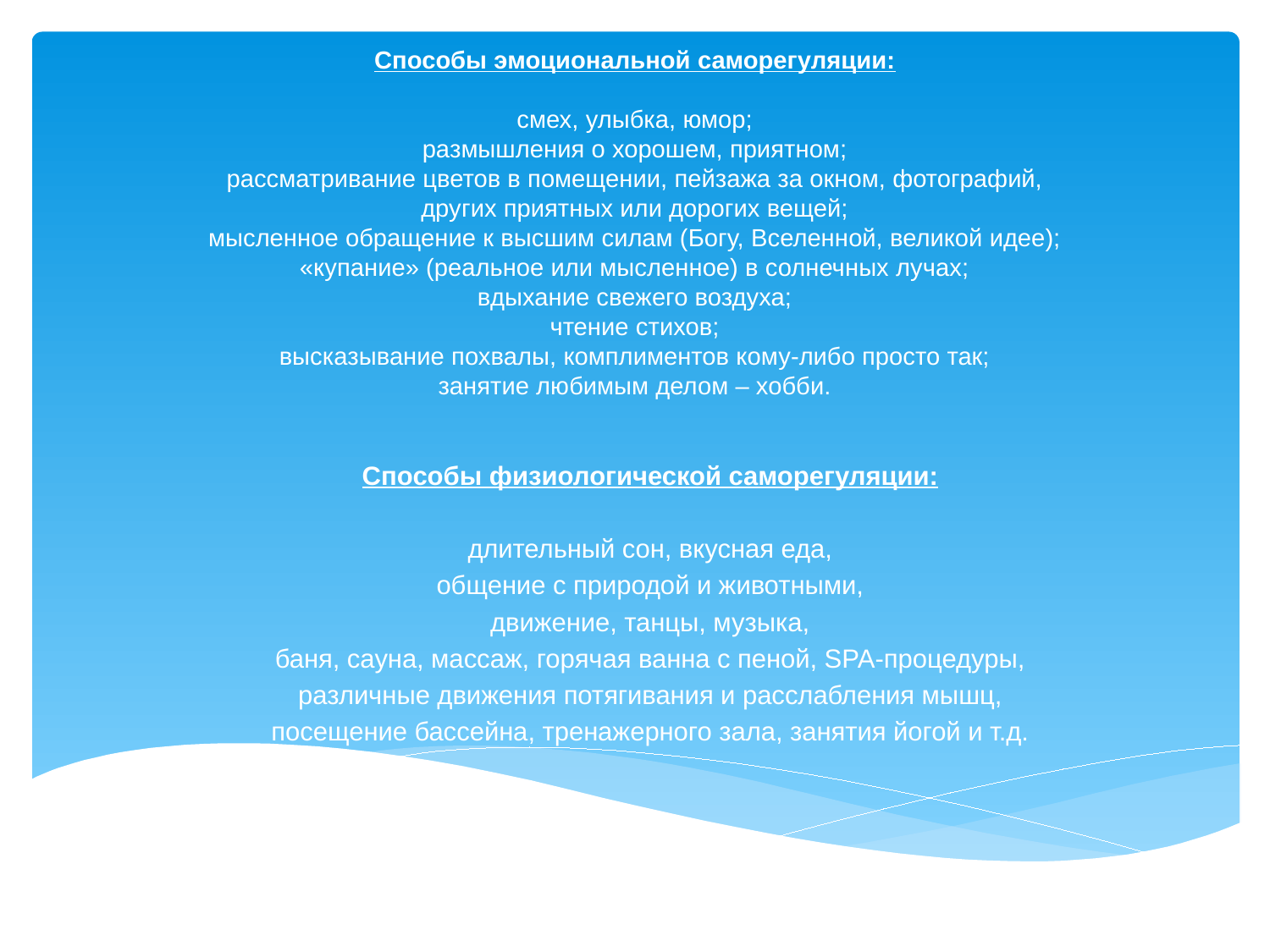

# Способы эмоциональной саморегуляции: смех, улыбка, юмор; размышления о хорошем, приятном; рассматривание цветов в помещении, пейзажа за окном, фотографий, других приятных или дорогих вещей; мысленное обращение к высшим силам (Богу, Вселенной, великой идее); «купание» (реальное или мысленное) в солнечных лучах; вдыхание свежего воздуха; чтение стихов; высказывание похвалы, комплиментов кому-либо просто так; занятие любимым делом – хобби.

Способы физиологической саморегуляции:

длительный сон, вкусная еда,
общение с природой и животными,
движение, танцы, музыка,
баня, сауна, массаж, горячая ванна с пеной, SPA-процедуры,
различные движения потягивания и расслабления мышц,
посещение бассейна, тренажерного зала, занятия йогой и т.д.